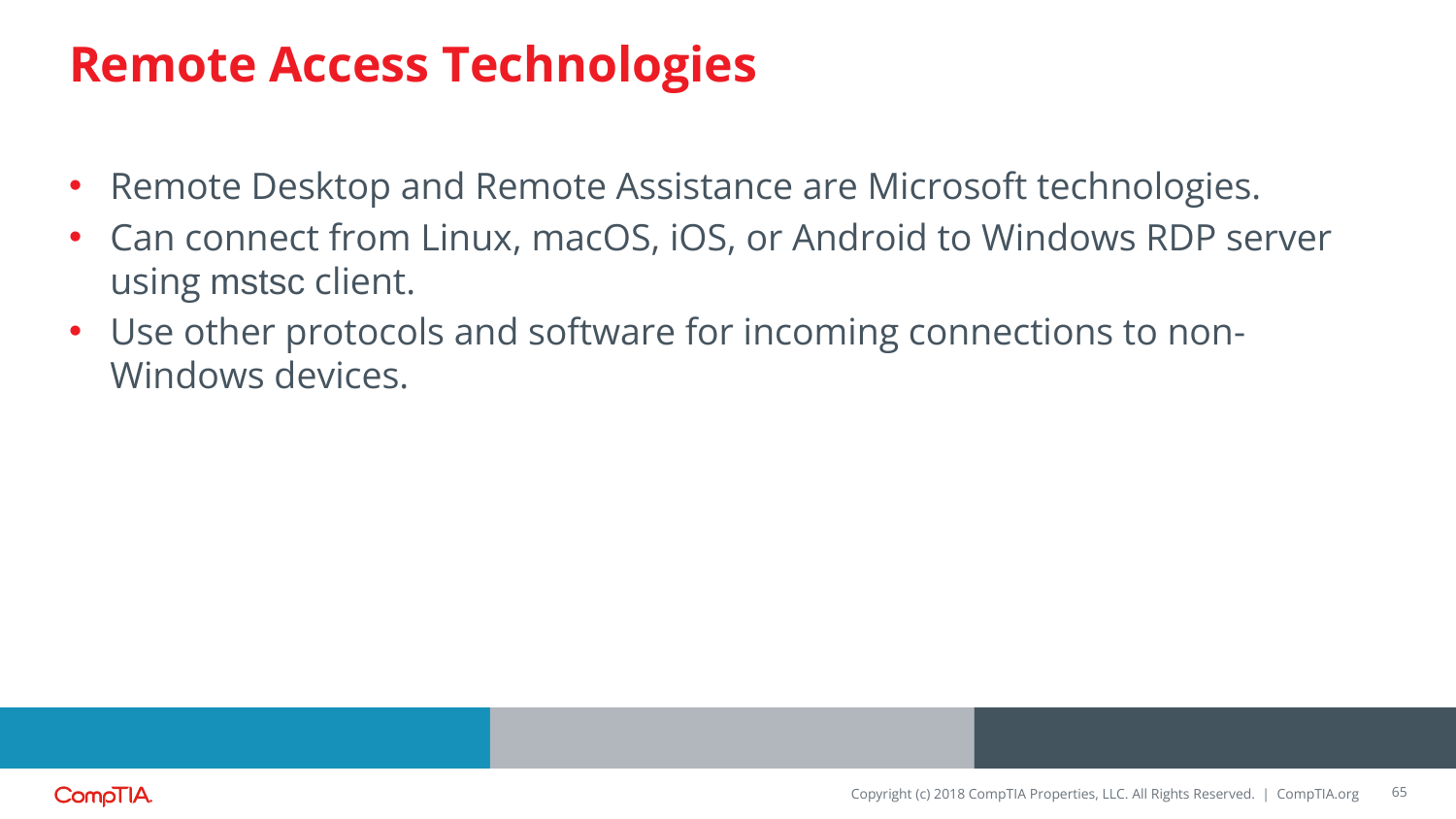

# Remote Access Technologies
Remote Desktop and Remote Assistance are Microsoft technologies.
Can connect from Linux, macOS, iOS, or Android to Windows RDP server using mstsc client.
Use other protocols and software for incoming connections to non-Windows devices.

65